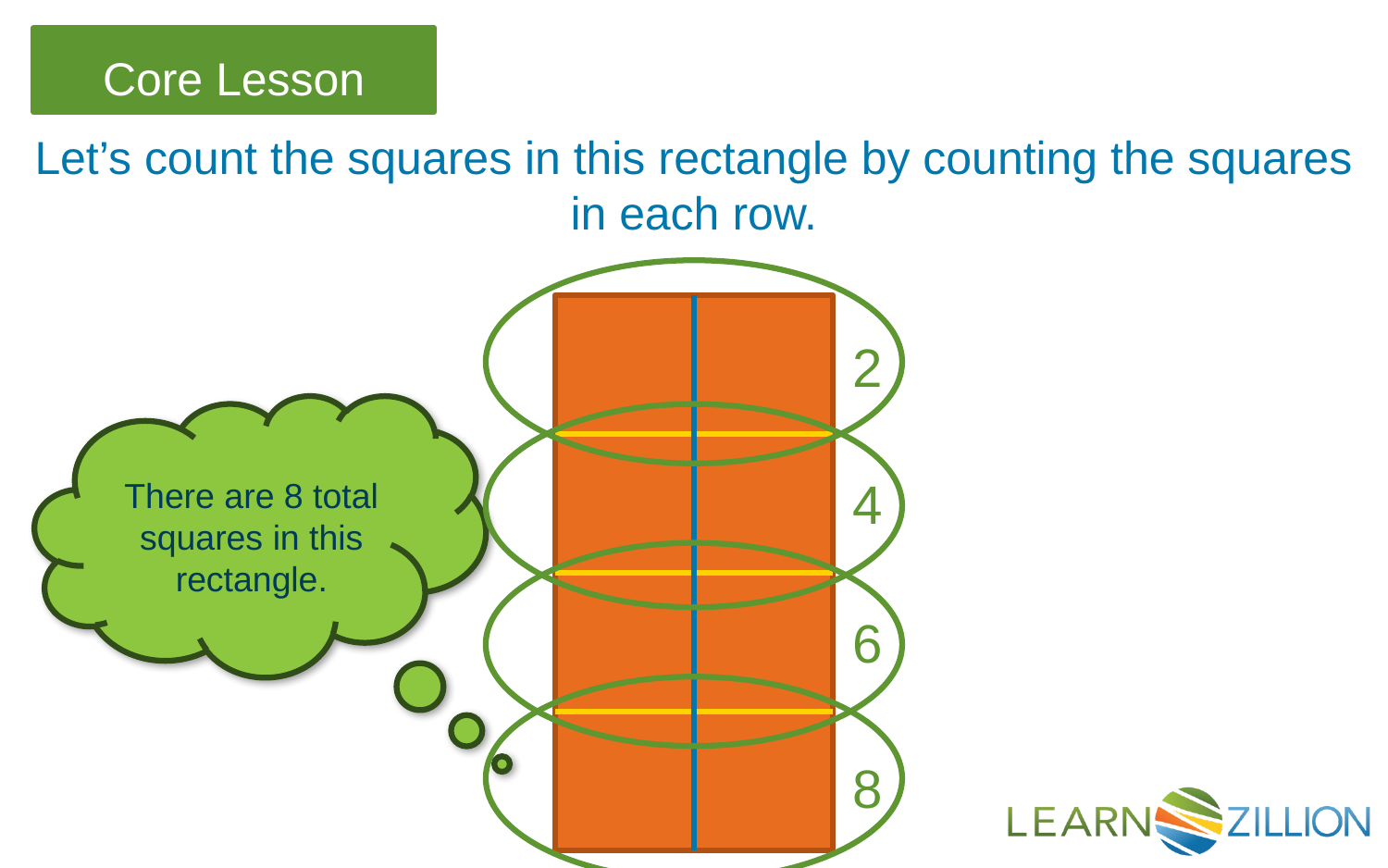

Let’s count the squares in this rectangle by counting the squares in each row.

2

4
There are 8 total squares in this rectangle.

6

8